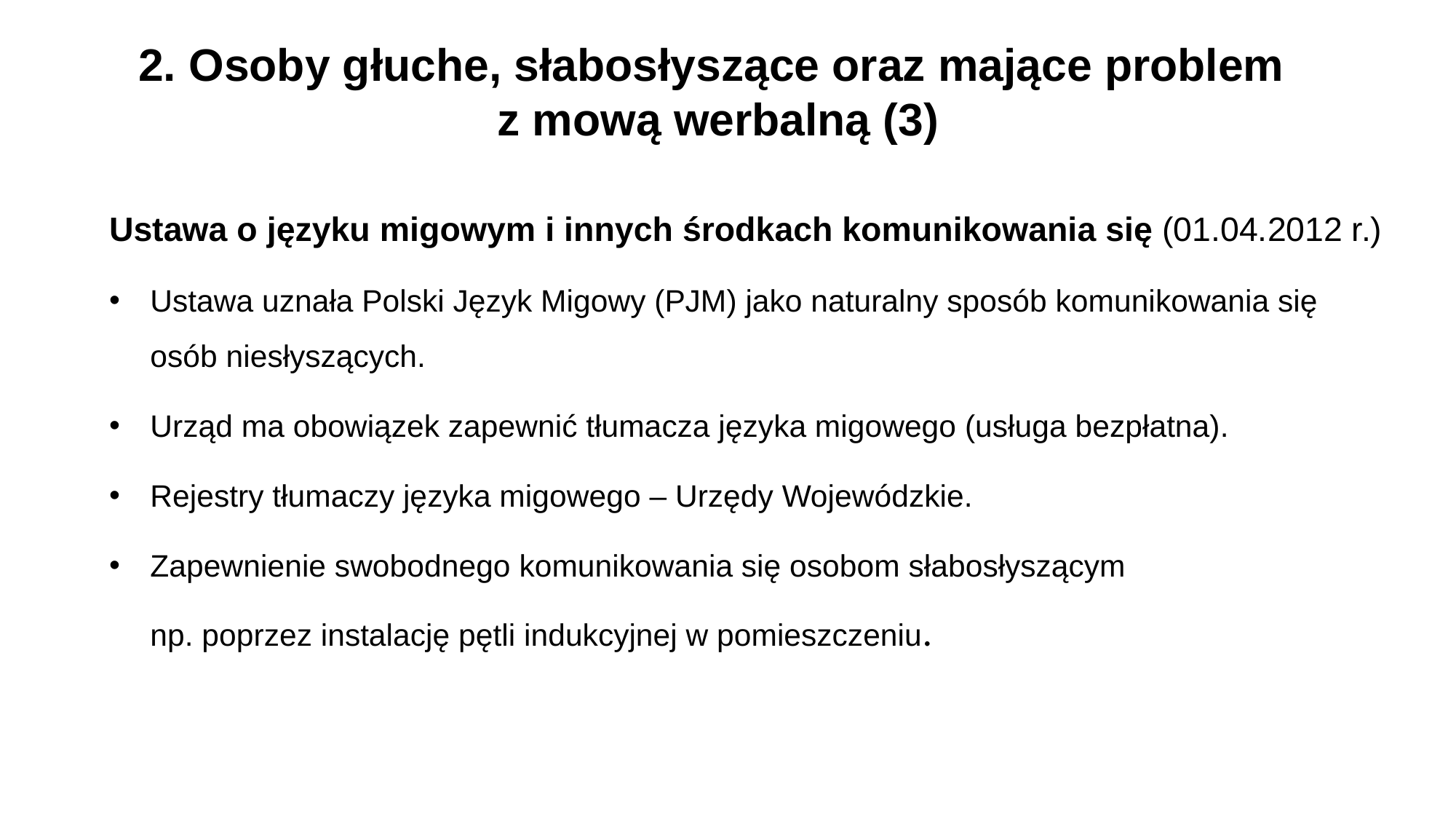

2. Osoby głuche, słabosłyszące oraz mające problem
z mową werbalną (3)
Ustawa o języku migowym i innych środkach komunikowania się (01.04.2012 r.)
Ustawa uznała Polski Język Migowy (PJM) jako naturalny sposób komunikowania się osób niesłyszących.
Urząd ma obowiązek zapewnić tłumacza języka migowego (usługa bezpłatna).
Rejestry tłumaczy języka migowego – Urzędy Wojewódzkie.
Zapewnienie swobodnego komunikowania się osobom słabosłyszącym
np. poprzez instalację pętli indukcyjnej w pomieszczeniu.